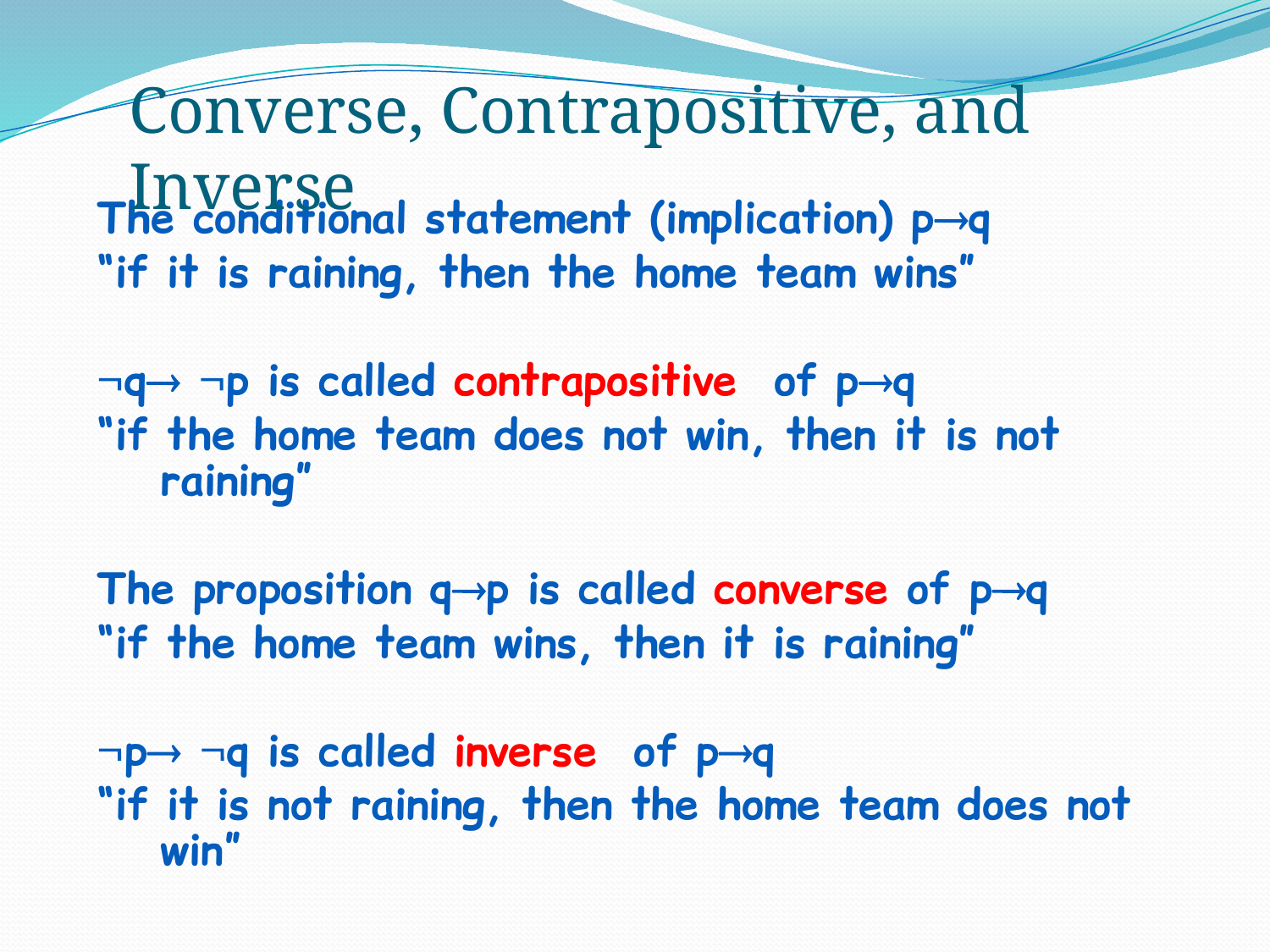

Converse, Contrapositive, and Inverse
The conditional statement (implication) p→q
“if it is raining, then the home team wins”

¬q→ ¬p is called contrapositive  of p→q
“if the home team does not win, then it is not raining”

The proposition q→p is called converse of p→q
“if the home team wins, then it is raining”

¬p→ ¬q is called inverse  of p→q
“if it is not raining, then the home team does not win”